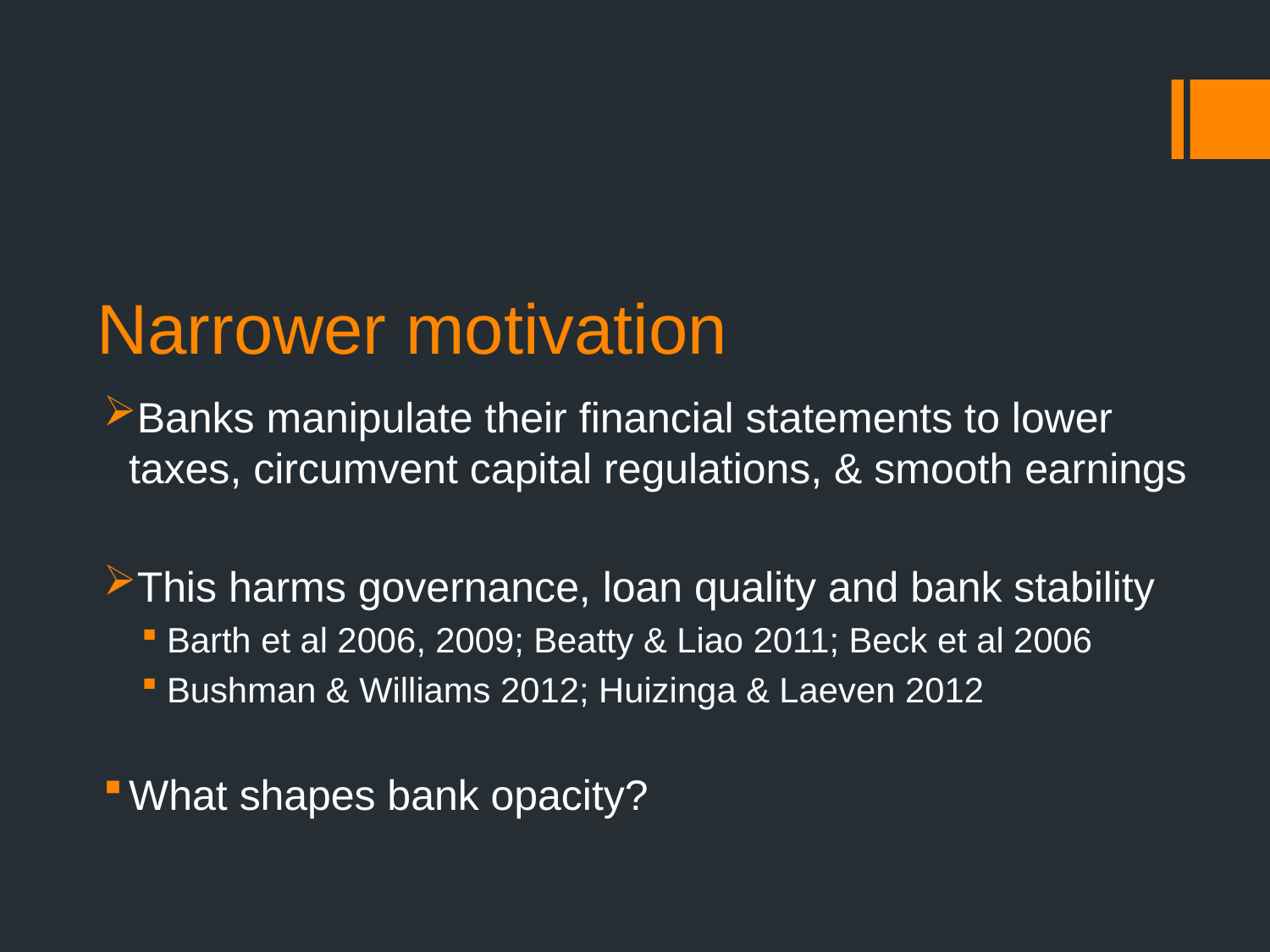

# Narrower motivation
Banks manipulate their financial statements to lower taxes, circumvent capital regulations, & smooth earnings

This harms governance, loan quality and bank stability
Barth et al 2006, 2009; Beatty & Liao 2011; Beck et al 2006
Bushman & Williams 2012; Huizinga & Laeven 2012

What shapes bank opacity?